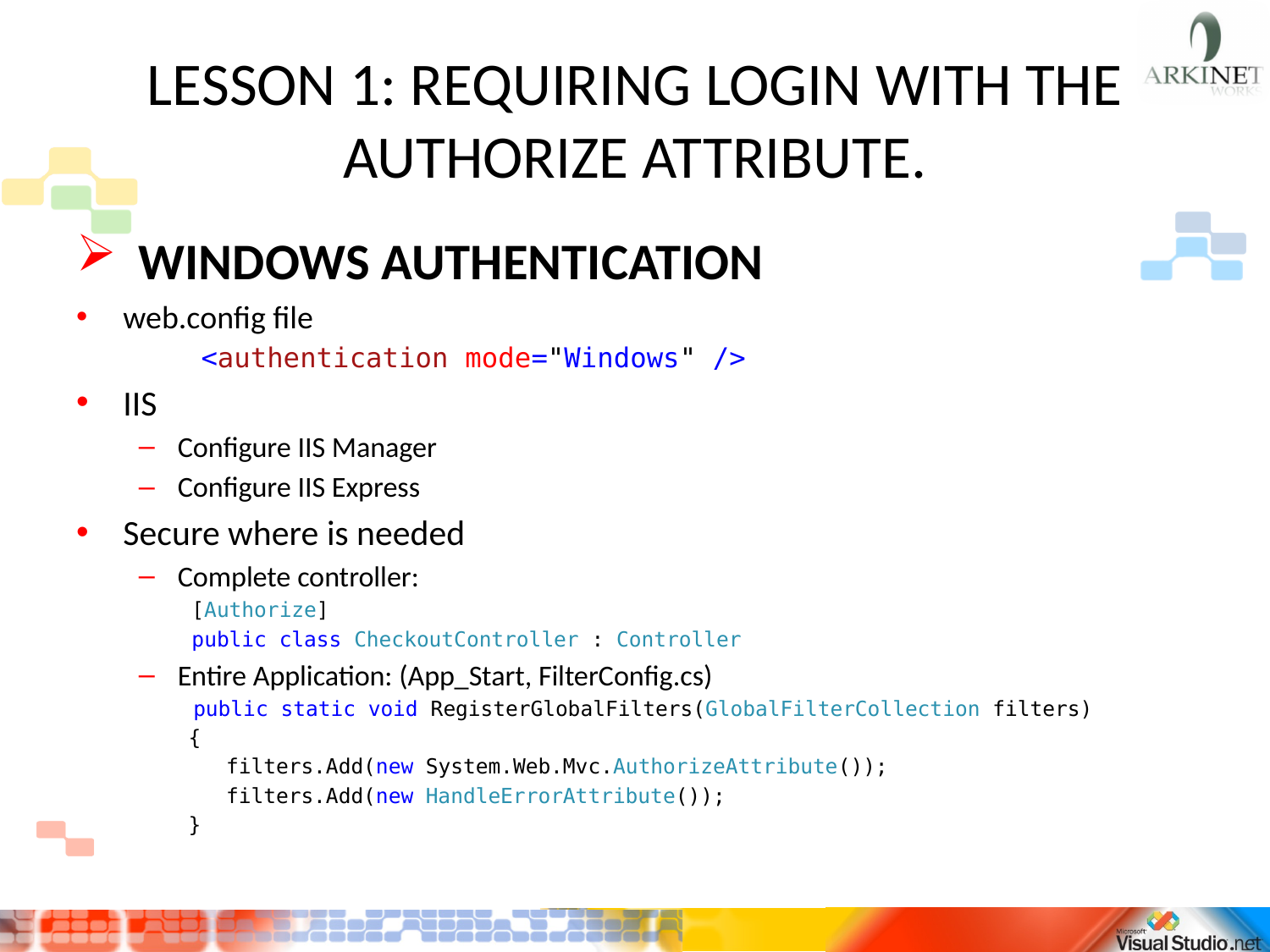

# LESSON 1: REQUIRING LOGIN WITH THE AUTHORIZE ATTRIBUTE.
WINDOWS AUTHENTICATION
web.config file
<authentication mode="Windows" />
IIS
Configure IIS Manager
Configure IIS Express
Secure where is needed
Complete controller:
	[Authorize]
        	public class CheckoutController : Controller
Entire Application: (App_Start, FilterConfig.cs)
public static void RegisterGlobalFilters(GlobalFilterCollection filters)
         {
            filters.Add(new System.Web.Mvc.AuthorizeAttribute());
            filters.Add(new HandleErrorAttribute());
         }